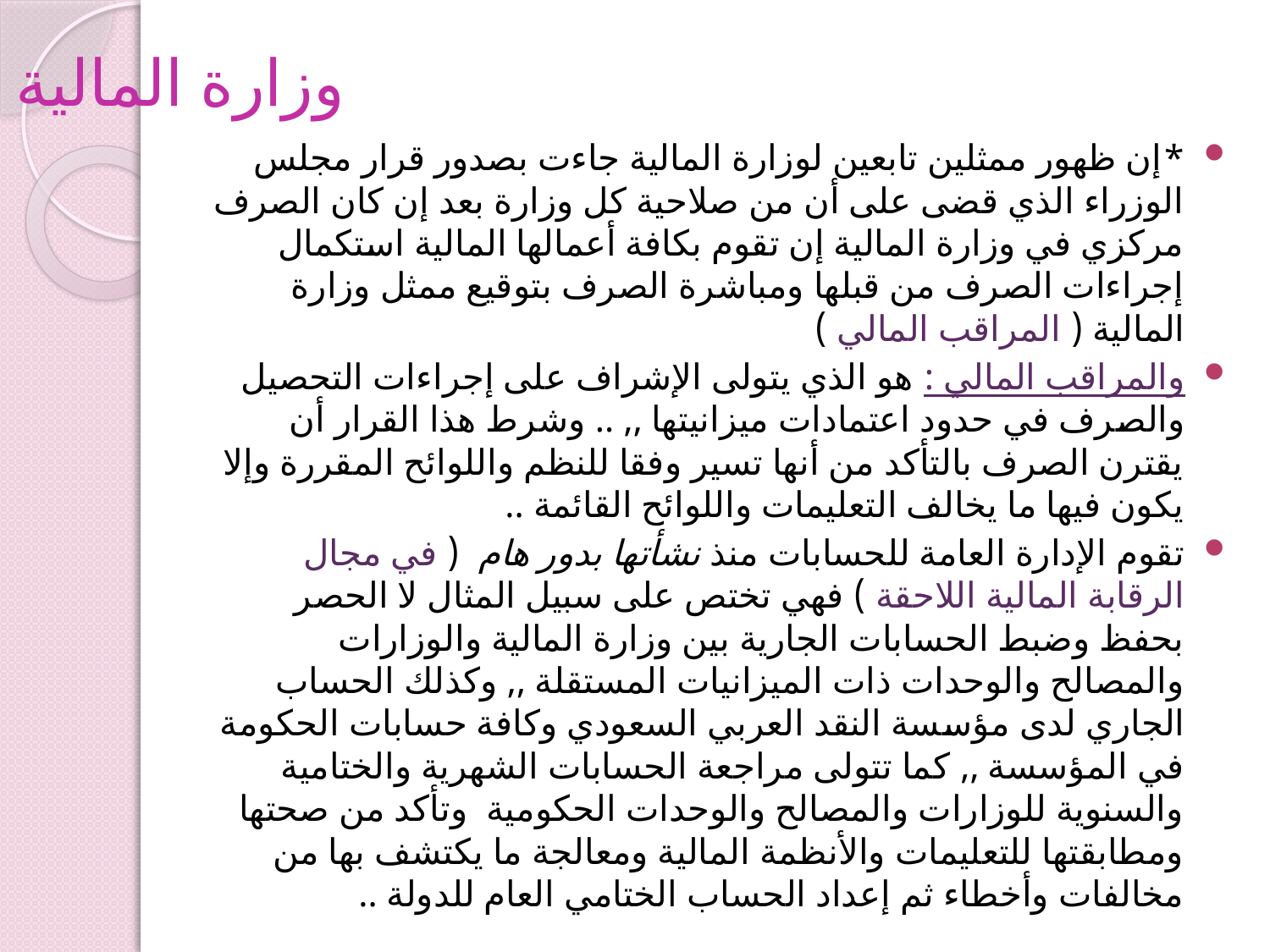

# وزارة المالية
*إن ظهور ممثلين تابعين لوزارة المالية جاءت بصدور قرار مجلس الوزراء الذي قضى على أن من صلاحية كل وزارة بعد إن كان الصرف مركزي في وزارة المالية إن تقوم بكافة أعمالها المالية استكمال إجراءات الصرف من قبلها ومباشرة الصرف بتوقيع ممثل وزارة المالية ( المراقب المالي )
والمراقب المالي : هو الذي يتولى الإشراف على إجراءات التحصيل والصرف في حدود اعتمادات ميزانيتها ,, .. وشرط هذا القرار أن يقترن الصرف بالتأكد من أنها تسير وفقا للنظم واللوائح المقررة وإلا يكون فيها ما يخالف التعليمات واللوائح القائمة ..
تقوم الإدارة العامة للحسابات منذ نشأتها بدور هام  ( في مجال الرقابة المالية اللاحقة ) فهي تختص على سبيل المثال لا الحصر بحفظ وضبط الحسابات الجارية بين وزارة المالية والوزارات والمصالح والوحدات ذات الميزانيات المستقلة ,, وكذلك الحساب الجاري لدى مؤسسة النقد العربي السعودي وكافة حسابات الحكومة في المؤسسة ,, كما تتولى مراجعة الحسابات الشهرية والختامية والسنوية للوزارات والمصالح والوحدات الحكومية  وتأكد من صحتها ومطابقتها للتعليمات والأنظمة المالية ومعالجة ما يكتشف بها من مخالفات وأخطاء ثم إعداد الحساب الختامي العام للدولة ..